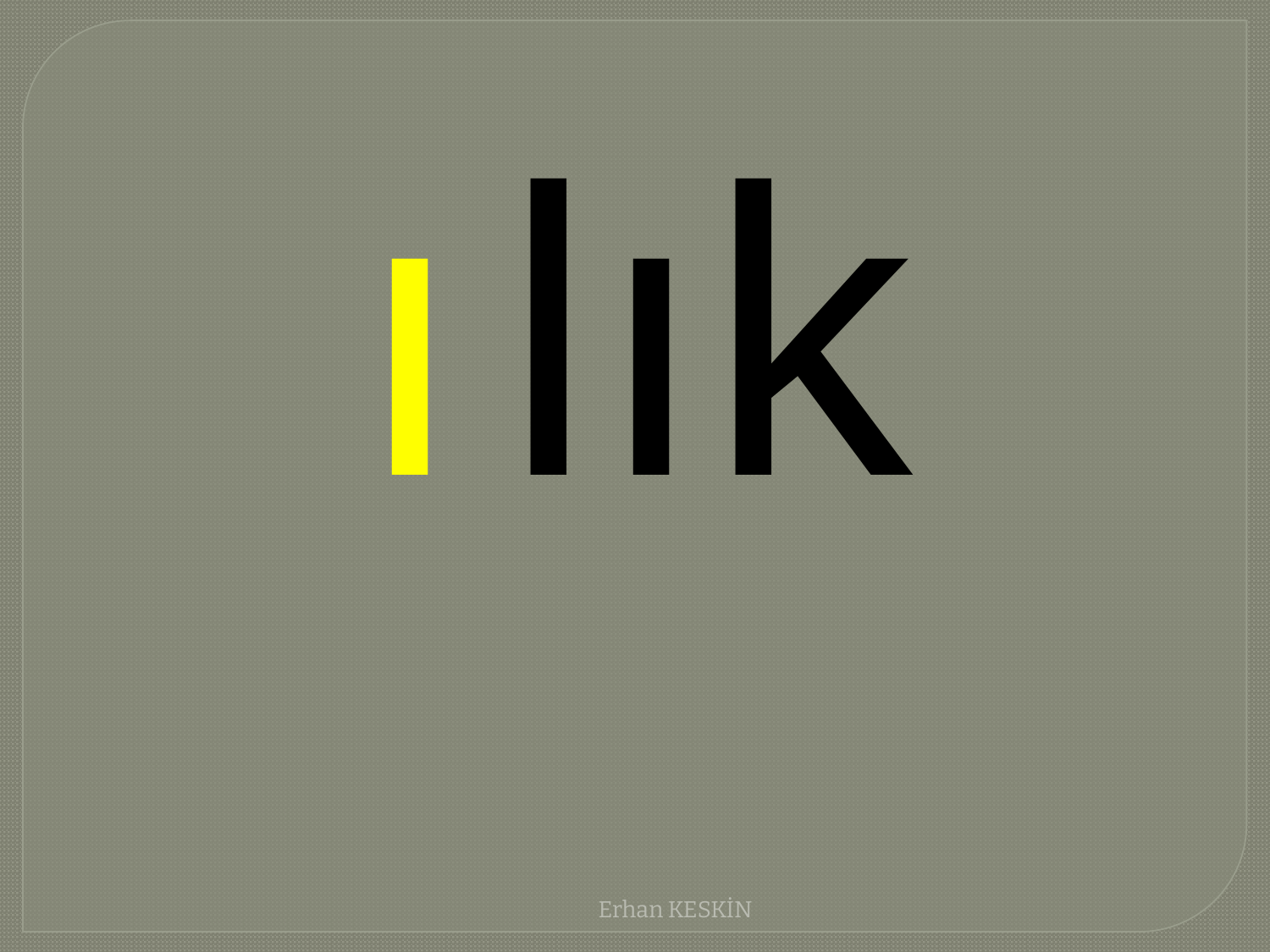

| ı |
| --- |
| lık |
| --- |
Erhan KESKİN